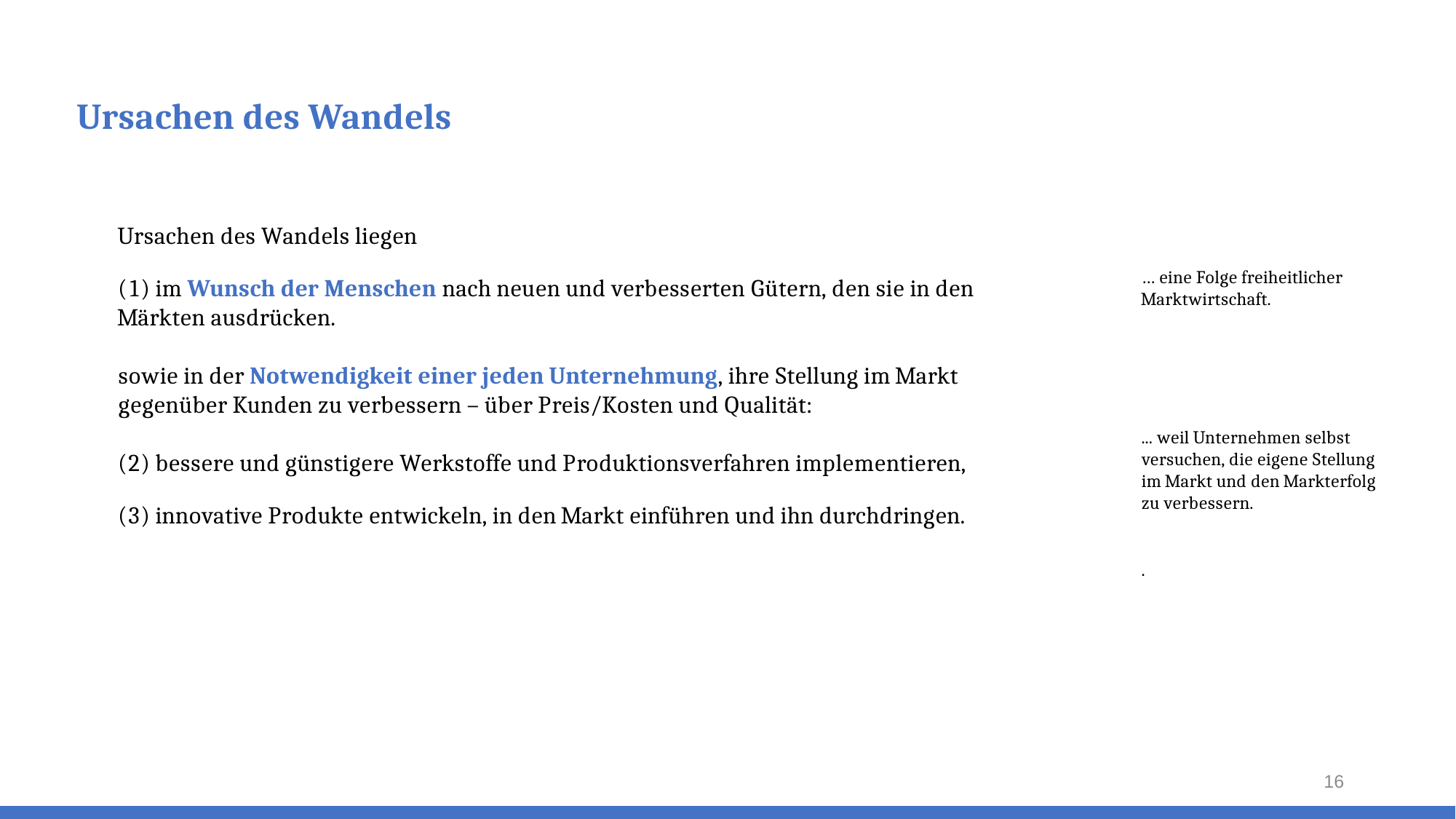

# Ursachen des Wandels
Ursachen des Wandels liegen
(1) im Wunsch der Menschen nach neuen und verbesserten Gütern, den sie in den Märkten ausdrücken.
sowie in der Notwendigkeit einer jeden Unternehmung, ihre Stellung im Markt gegenüber Kunden zu verbessern – über Preis/Kosten und Qualität:
(2) bessere und günstigere Werkstoffe und Produktionsverfahren implementieren,
(3) innovative Produkte entwickeln, in den Markt einführen und ihn durchdringen.

… eine Folge freiheitlicher Marktwirtschaft.
... weil Unternehmen selbst versuchen, die eigene Stellung im Markt und den Markterfolg zu verbessern.
.

16